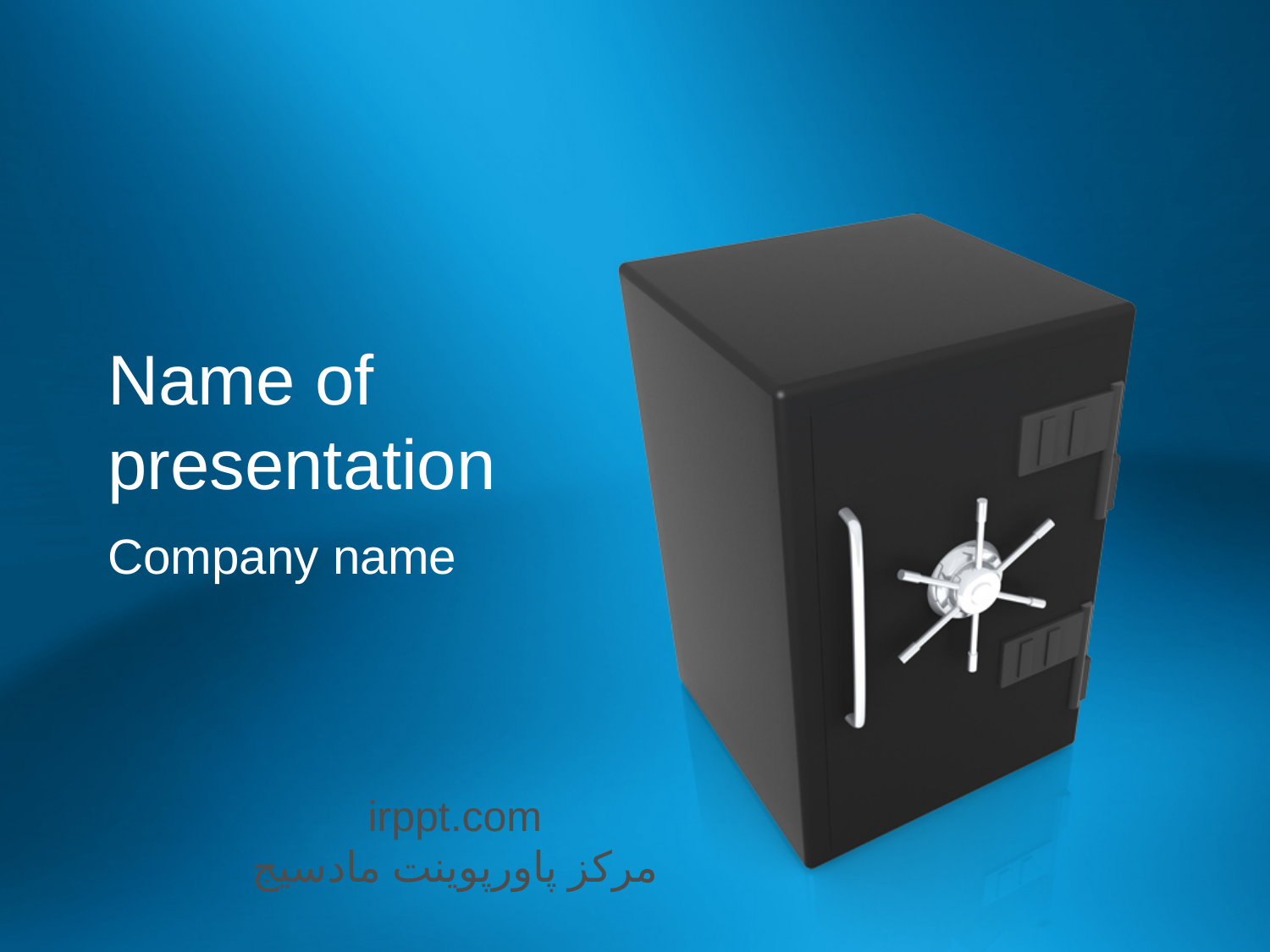

# Name of presentation
Company name

irppt.com
مرکز پاورپوینت مادسیج